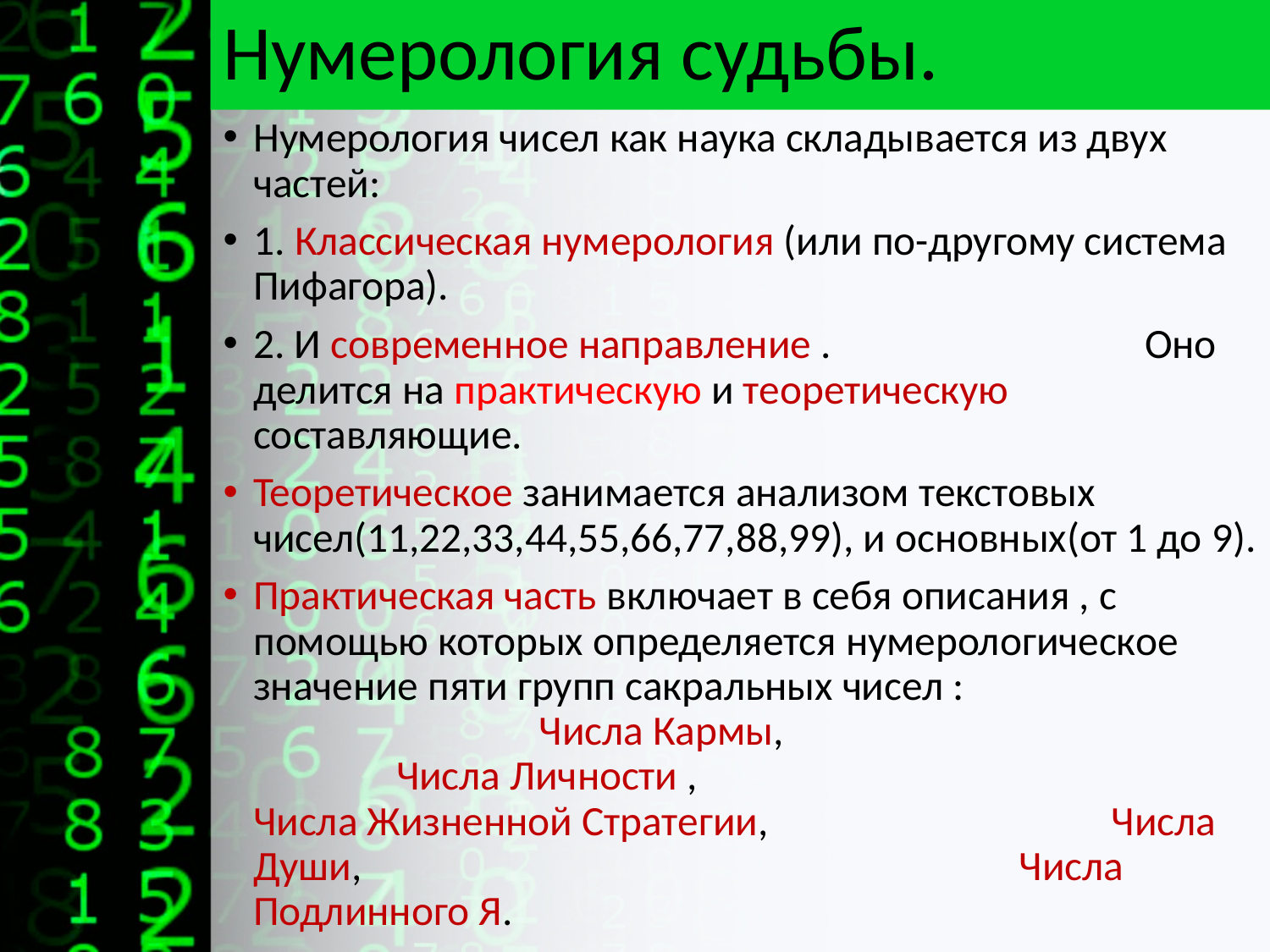

# Нумерология судьбы.
Нумерология чисел как наука складывается из двух частей:
1. Классическая нумерология (или по-другому система Пифагора).
2. И современное направление .                                 Оно делится на практическую и теоретическую составляющие.
Теоретическое занимается анализом текстовых чисел(11,22,33,44,55,66,77,88,99), и основных(от 1 до 9).
Практическая часть включает в себя описания , с помощью которых определяется нумерологическое значение пяти групп сакральных чисел :                                                             Числа Кармы,                                                                 Числа Личности ,                                                           Числа Жизненной Стратегии,                                    Числа Души,                                                                     Числа Подлинного Я.